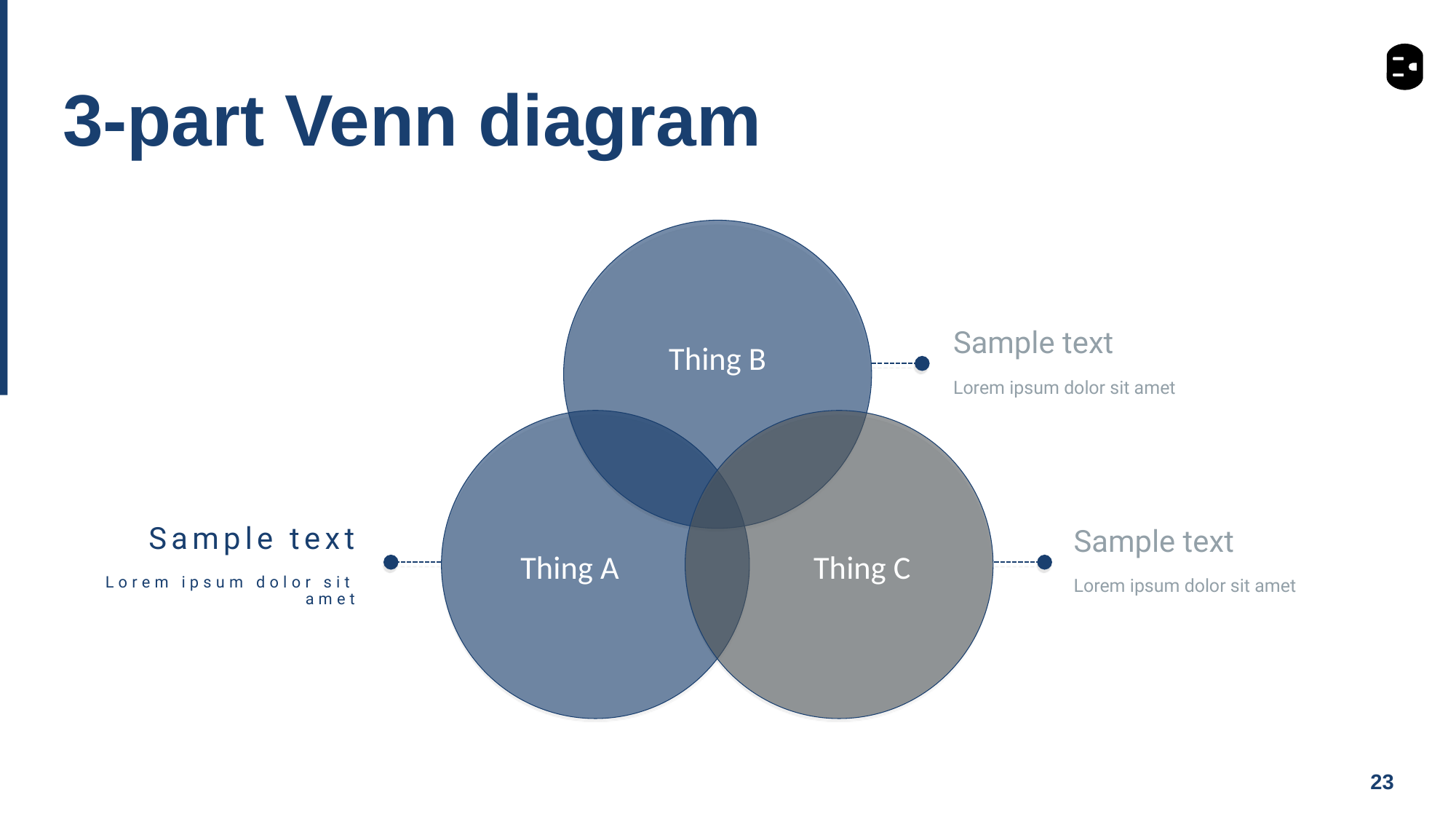

# 3-part Venn diagram

Sample text
Lorem ipsum dolor sit amet

Thing B

Sample text
Lorem ipsum dolor sit amet

Sample text
Lorem ipsum dolor sit amet

Thing A
Thing C

23